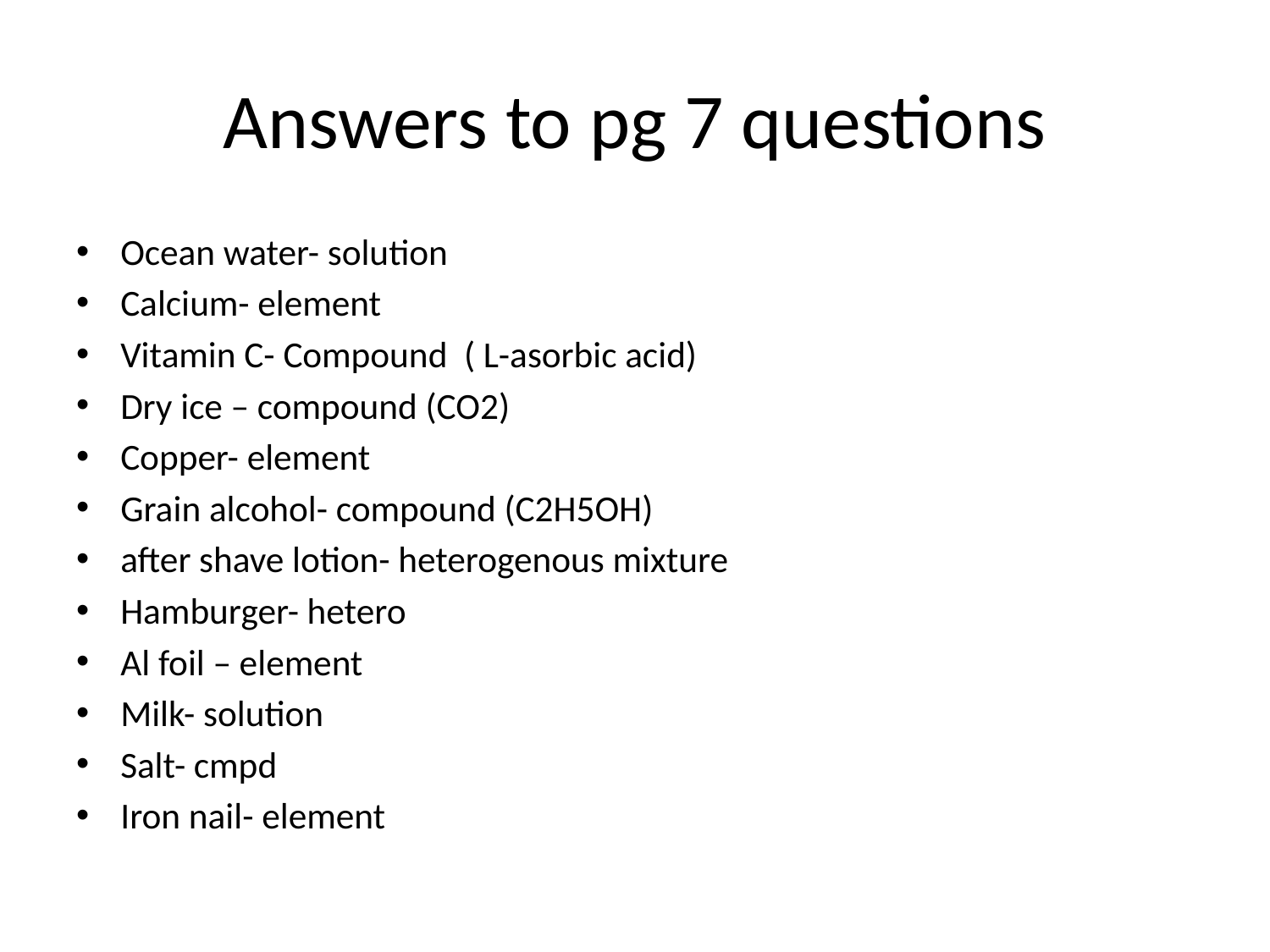

# Answers to pg 7 questions
Ocean water- solution
Calcium- element
Vitamin C- Compound  ( L-asorbic acid)
Dry ice – compound (CO2)
Copper- element
Grain alcohol- compound (C2H5OH)
after shave lotion- heterogenous mixture
Hamburger- hetero
Al foil – element
Milk- solution
Salt- cmpd
Iron nail- element